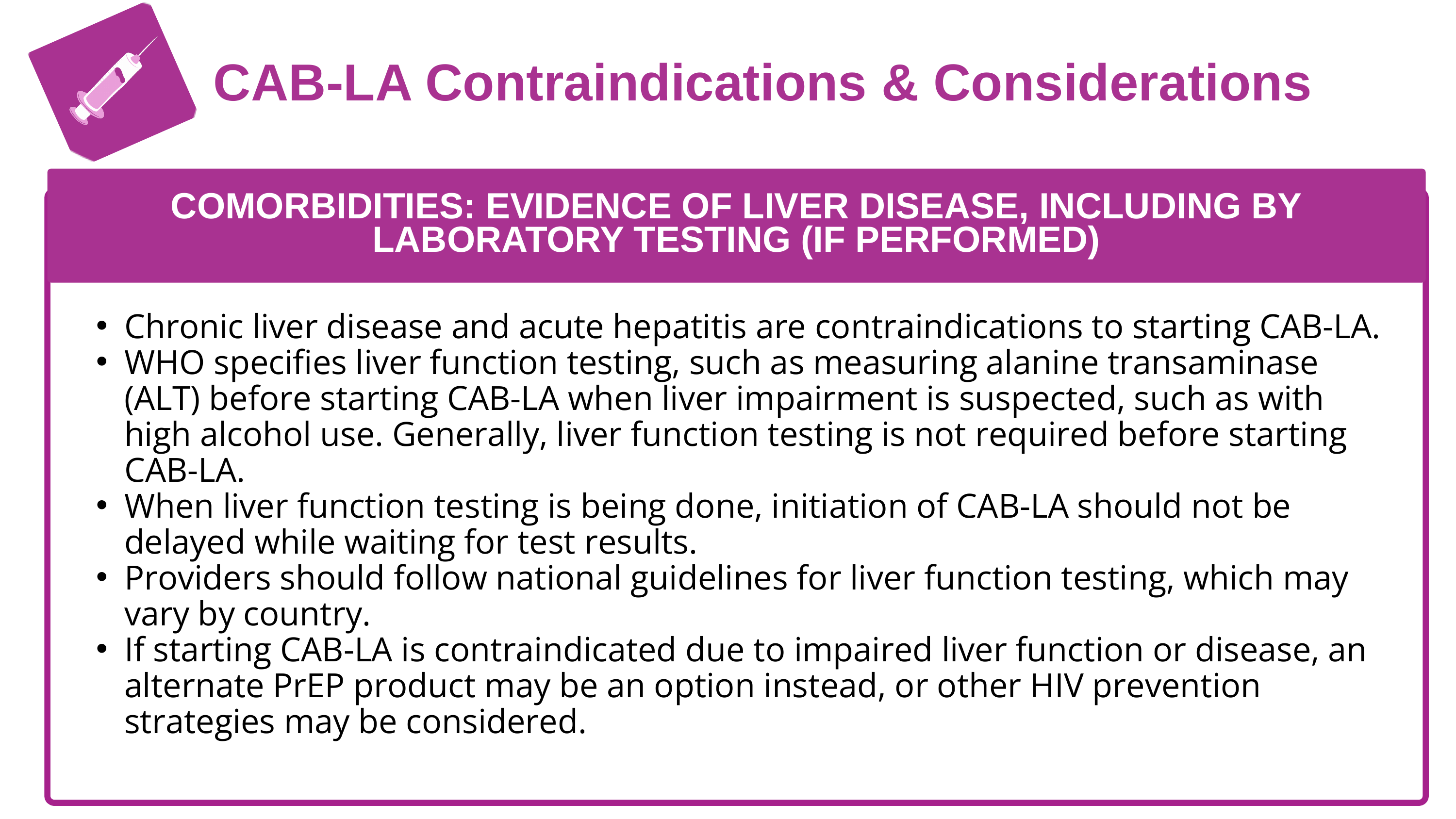

C
CAB-LA Contraindications & Considerations

COMORBIDITIES: EVIDENCE OF LIVER DISEASE, INCLUDING BY LABORATORY TESTING (IF PERFORMED)

Chronic liver disease and acute hepatitis are contraindications to starting CAB-LA.
WHO specifies liver function testing, such as measuring alanine transaminase (ALT) before starting CAB-LA when liver impairment is suspected, such as with high alcohol use. Generally, liver function testing is not required before starting CAB-LA.
When liver function testing is being done, initiation of CAB-LA should not be delayed while waiting for test results.
Providers should follow national guidelines for liver function testing, which may vary by country.
If starting CAB-LA is contraindicated due to impaired liver function or disease, an alternate PrEP product may be an option instead, or other HIV prevention strategies may be considered.